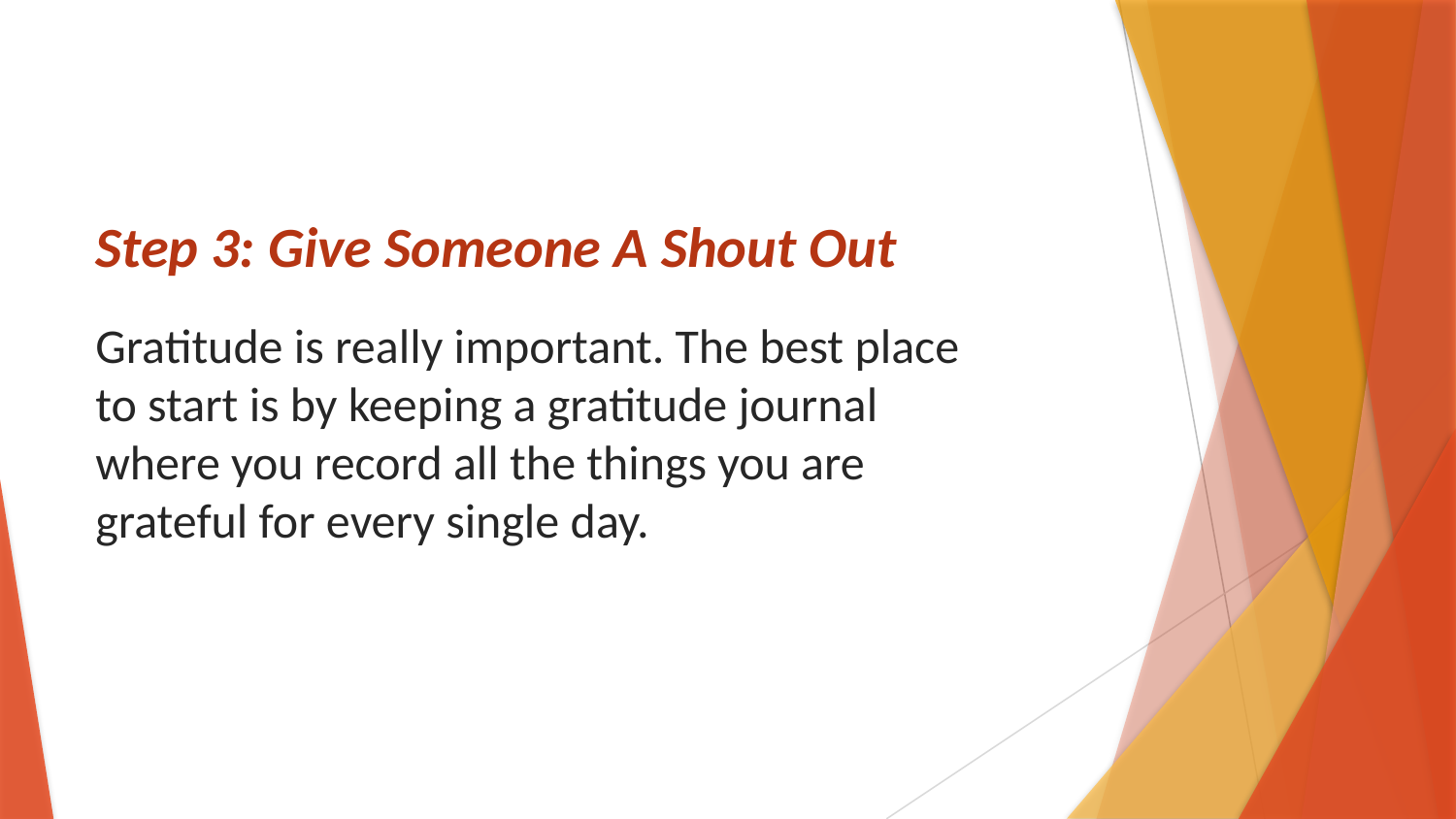

# Step 3: Give Someone A Shout Out
Gratitude is really important. The best place to start is by keeping a gratitude journal where you record all the things you are grateful for every single day.